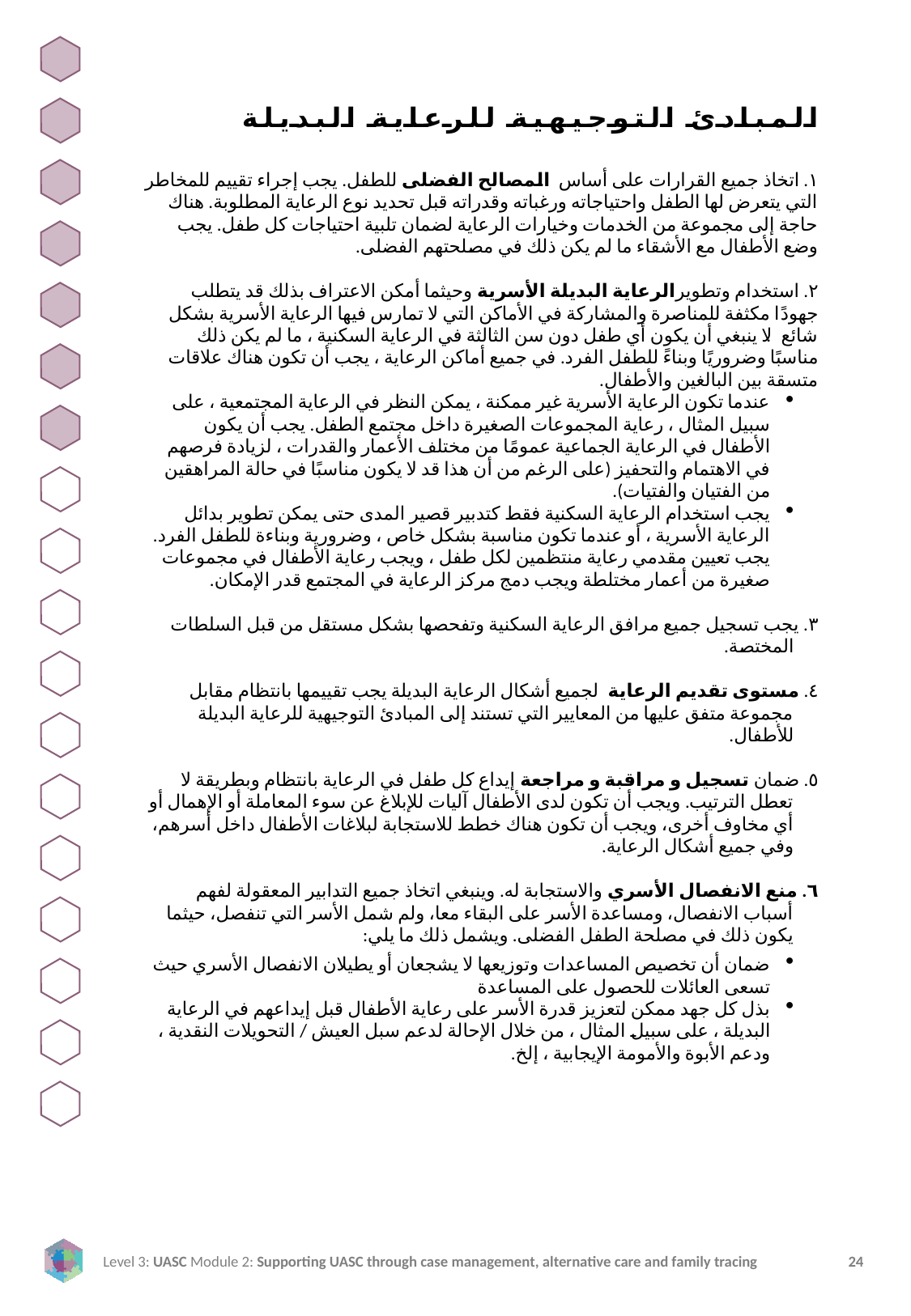

المبادئ التوجيهية للرعاية البديلة

١. اتخاذ جميع القرارات على أساس  المصالح الفضلى للطفل. يجب إجراء تقييم للمخاطر التي يتعرض لها الطفل واحتياجاته ورغباته وقدراته قبل تحديد نوع الرعاية المطلوبة. هناك حاجة إلى مجموعة من الخدمات وخيارات الرعاية لضمان تلبية احتياجات كل طفل. يجب وضع الأطفال مع الأشقاء ما لم يكن ذلك في مصلحتهم الفضلى.

٢. استخدام وتطويرالرعاية البديلة الأسرية وحيثما أمكن الاعتراف بذلك قد يتطلب جهودًا مكثفة للمناصرة والمشاركة في الأماكن التي لا تمارس فيها الرعاية الأسرية بشكل شائع. لا ينبغي أن يكون أي طفل دون سن الثالثة في الرعاية السكنية ، ما لم يكن ذلك مناسبًا وضروريًا وبناءً للطفل الفرد. في جميع أماكن الرعاية ، يجب أن تكون هناك علاقات متسقة بين البالغين والأطفال.
عندما تكون الرعاية الأسرية غير ممكنة ، يمكن النظر في الرعاية المجتمعية ، على سبيل المثال ، رعاية المجموعات الصغيرة داخل مجتمع الطفل. يجب أن يكون الأطفال في الرعاية الجماعية عمومًا من مختلف الأعمار والقدرات ، لزيادة فرصهم في الاهتمام والتحفيز (على الرغم من أن هذا قد لا يكون مناسبًا في حالة المراهقين من الفتيان والفتيات).
يجب استخدام الرعاية السكنية فقط كتدبير قصير المدى حتى يمكن تطوير بدائل الرعاية الأسرية ، أو عندما تكون مناسبة بشكل خاص ، وضرورية وبناءة للطفل الفرد. يجب تعيين مقدمي رعاية منتظمين لكل طفل ، ويجب رعاية الأطفال في مجموعات صغيرة من أعمار مختلطة ويجب دمج مركز الرعاية في المجتمع قدر الإمكان.

٣. يجب تسجيل جميع مرافق الرعاية السكنية وتفحصها بشكل مستقل من قبل السلطات المختصة.

٤. مستوى تقديم الرعاية  لجميع أشكال الرعاية البديلة يجب تقييمها بانتظام مقابل مجموعة متفق عليها من المعايير التي تستند إلى المبادئ التوجيهية للرعاية البديلة للأطفال.

٥. ضمان تسجيل و مراقبة و مراجعة إيداع كل طفل في الرعاية بانتظام وبطريقة لا تعطل الترتيب. ويجب أن تكون لدى الأطفال آليات للإبلاغ عن سوء المعاملة أو الإهمال أو أي مخاوف أخرى، ويجب أن تكون هناك خطط للاستجابة لبلاغات الأطفال داخل أسرهم، وفي جميع أشكال الرعاية.

٦. منع الانفصال الأسري والاستجابة له. وينبغي اتخاذ جميع التدابير المعقولة لفهم أسباب الانفصال، ومساعدة الأسر على البقاء معا، ولم شمل الأسر التي تنفصل، حيثما يكون ذلك في مصلحة الطفل الفضلى. ويشمل ذلك ما يلي:
ضمان أن تخصيص المساعدات وتوزيعها لا يشجعان أو يطيلان الانفصال الأسري حيث تسعى العائلات للحصول على المساعدة
بذل كل جهد ممكن لتعزيز قدرة الأسر على رعاية الأطفال قبل إيداعهم في الرعاية البديلة ، على سبيل المثال ، من خلال الإحالة لدعم سبل العيش / التحويلات النقدية ، ودعم الأبوة والأمومة الإيجابية ، إلخ.